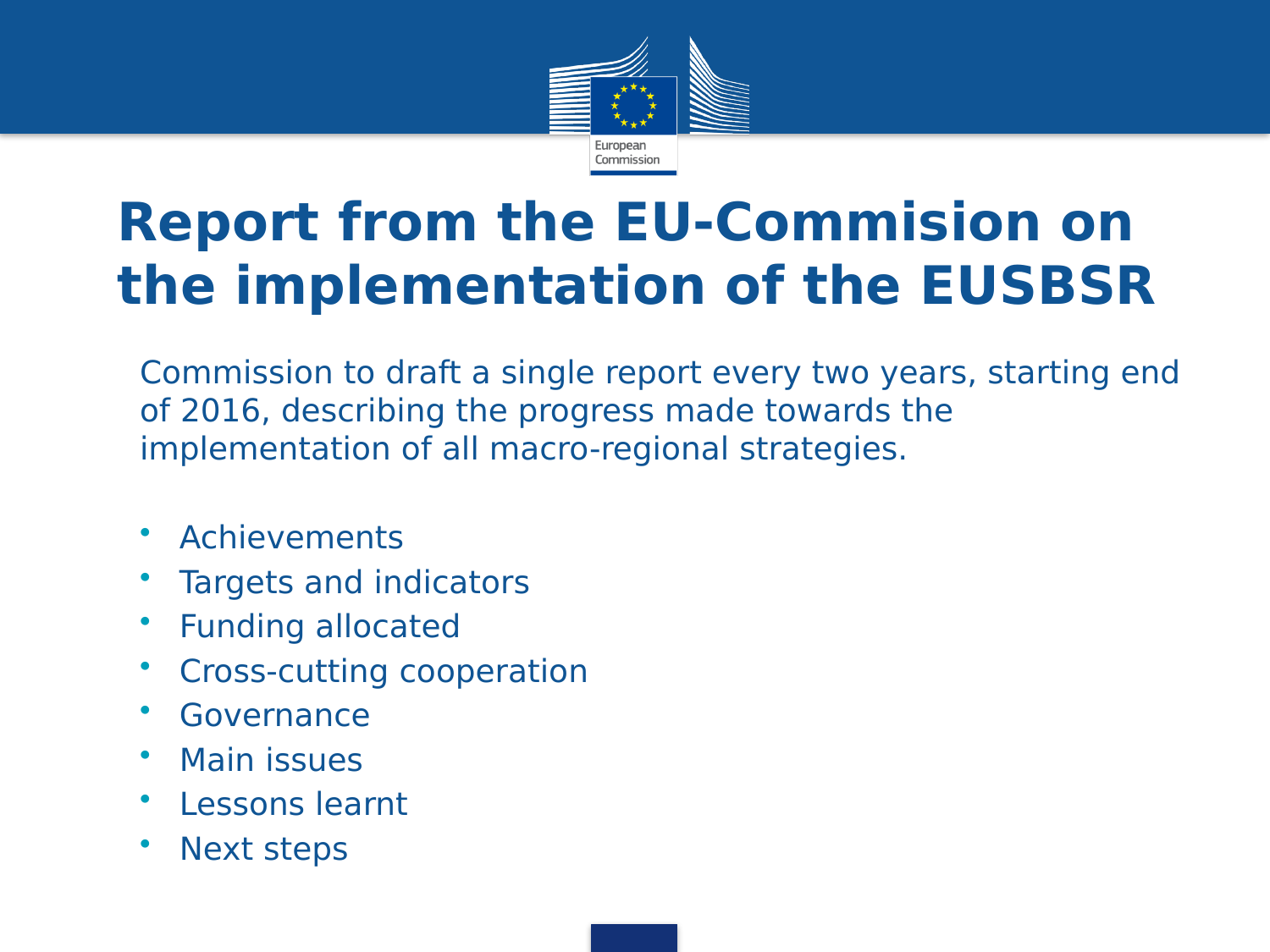

# Report from the EU-Commision on the implementation of the EUSBSR
Commission to draft a single report every two years, starting end of 2016, describing the progress made towards the implementation of all macro-regional strategies.

Achievements
Targets and indicators
Funding allocated
Cross-cutting cooperation
Governance
Main issues
Lessons learnt
Next steps